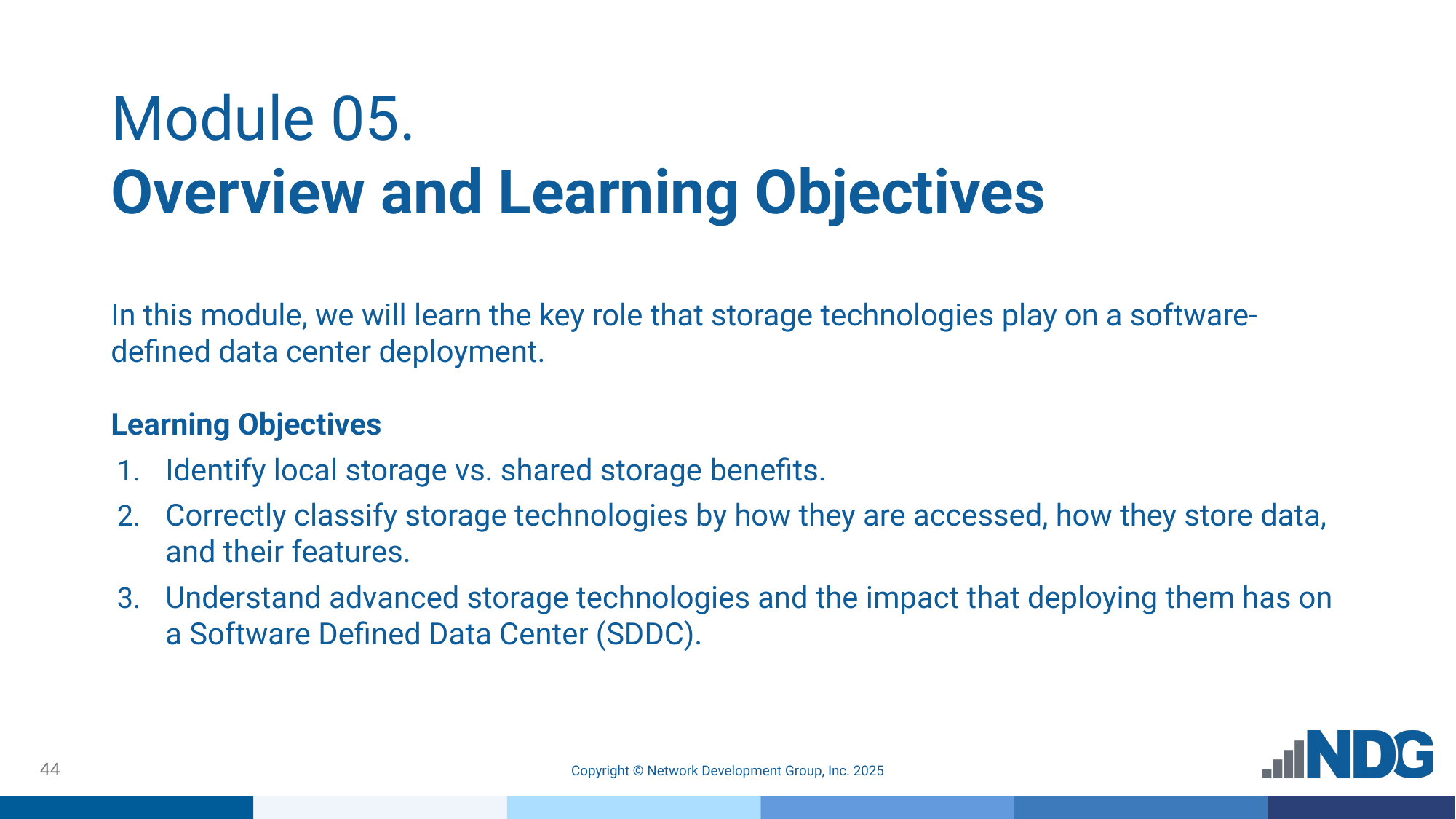

# Module 05.
Overview and Learning Objectives
In this module, we will learn the key role that storage technologies play on a software-defined data center deployment.

Learning Objectives
Identify local storage vs. shared storage benefits.
Correctly classify storage technologies by how they are accessed, how they store data, and their features.
Understand advanced storage technologies and the impact that deploying them has on a Software Defined Data Center (SDDC).